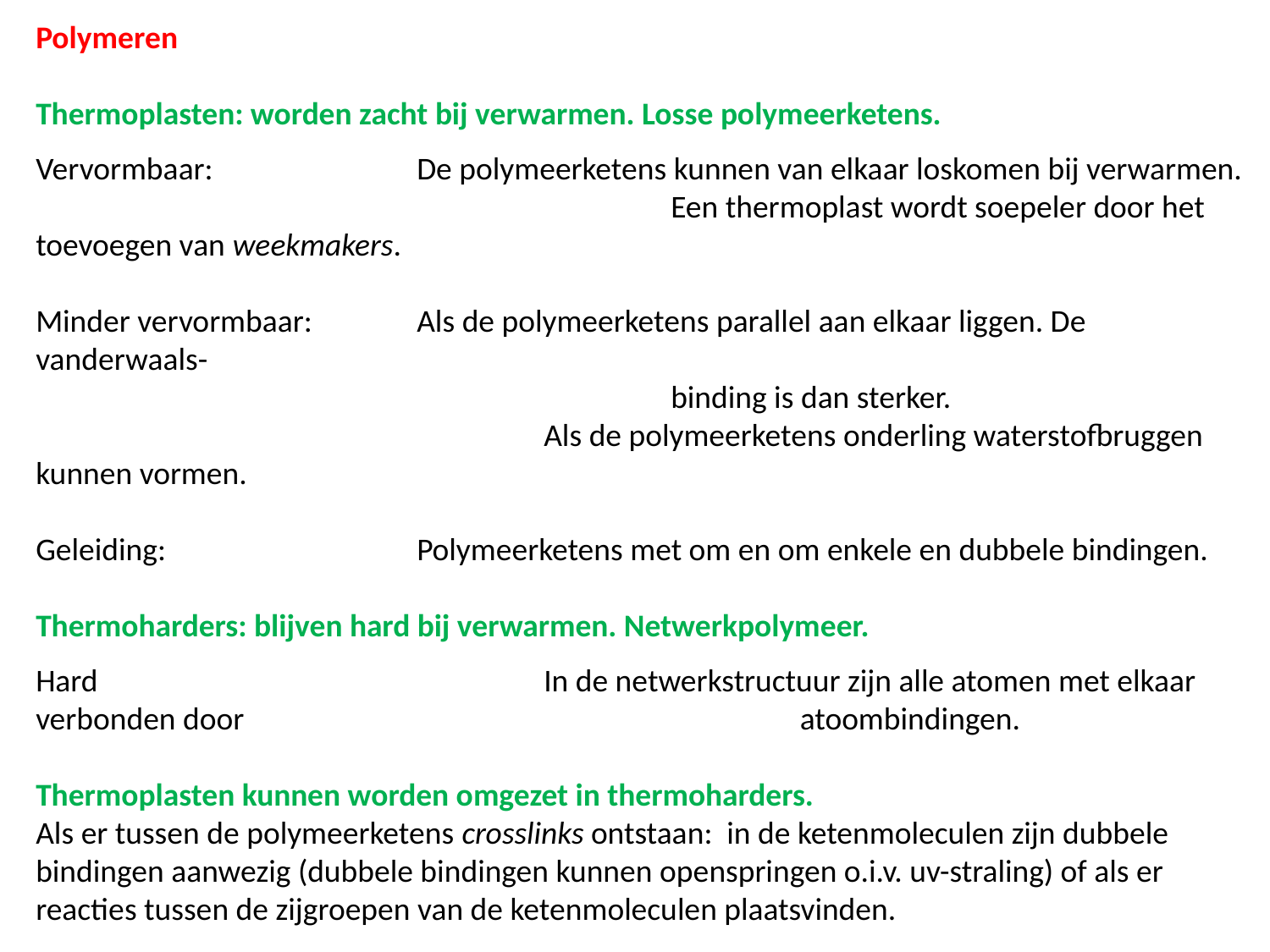

Polymeren

Thermoplasten: worden zacht bij verwarmen. Losse polymeerketens.

Vervormbaar:                   	De polymeerketens kunnen van elkaar loskomen bij verwarmen.	         		                        	Een thermoplast wordt soepeler door het toevoegen van weekmakers.

Minder vervormbaar:	Als de polymeerketens parallel aan elkaar liggen. De vanderwaals-
					binding is dan sterker.
			                	Als de polymeerketens onderling waterstofbruggen kunnen vormen.

Geleiding:                         	Polymeerketens met om en om enkele en dubbele bindingen.

Thermoharders: blijven hard bij verwarmen. Netwerkpolymeer.

Hard	                			In de netwerkstructuur zijn alle atomen met elkaar verbonden door 				                  atoombindingen.

Thermoplasten kunnen worden omgezet in thermoharders.
Als er tussen de polymeerketens crosslinks ontstaan:  in de ketenmoleculen zijn dubbele bindingen aanwezig (dubbele bindingen kunnen openspringen o.i.v. uv-straling) of als er reacties tussen de zijgroepen van de ketenmoleculen plaatsvinden.

Polymeren kunnen door uv-licht ook degraderen door het verbreken van met name dubbele bindingen.